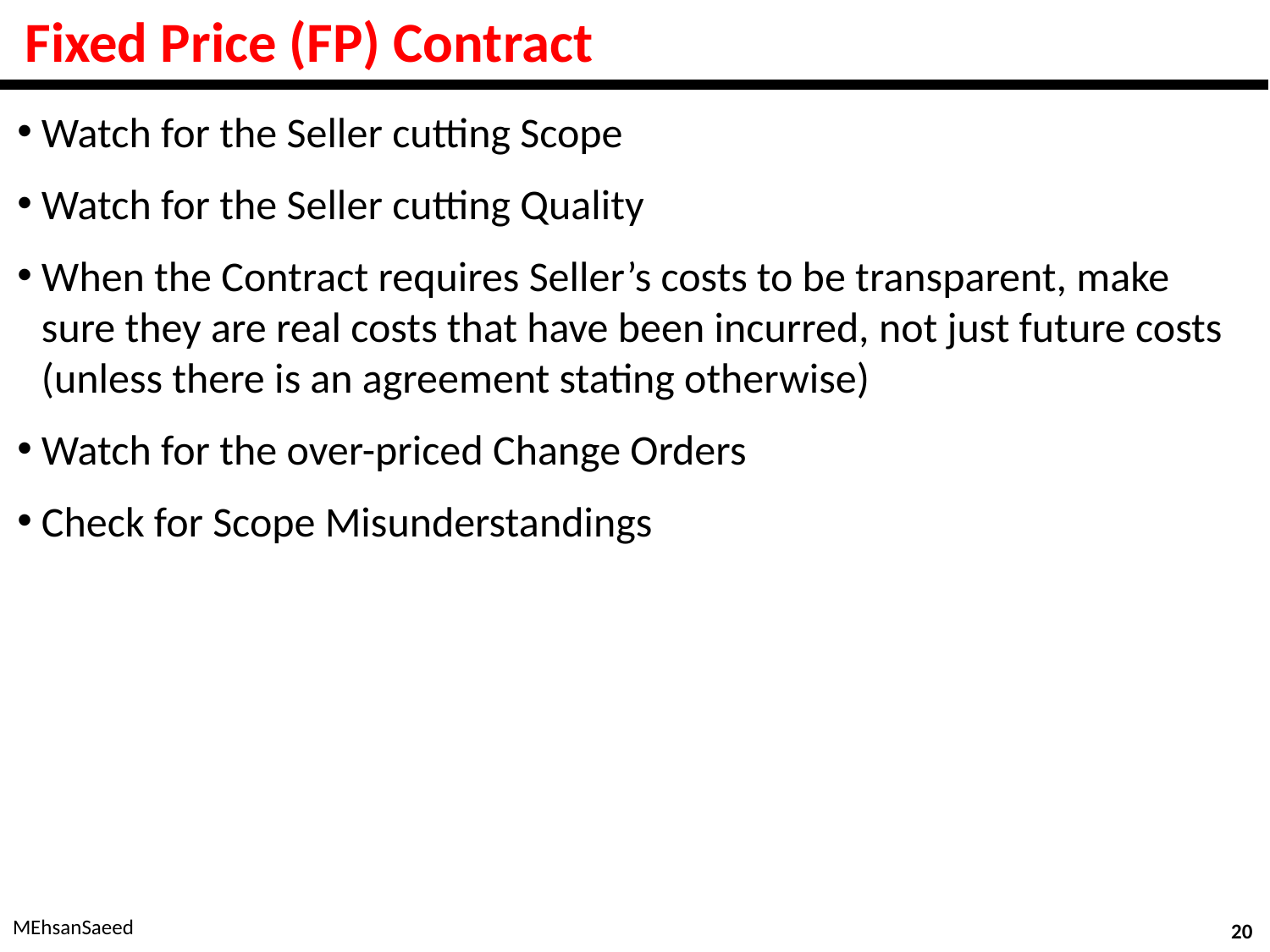

# Fixed Price (FP) Contract
Watch for the Seller cutting Scope
Watch for the Seller cutting Quality
When the Contract requires Seller’s costs to be transparent, make sure they are real costs that have been incurred, not just future costs (unless there is an agreement stating otherwise)
Watch for the over-priced Change Orders
Check for Scope Misunderstandings
MEhsanSaeed
20